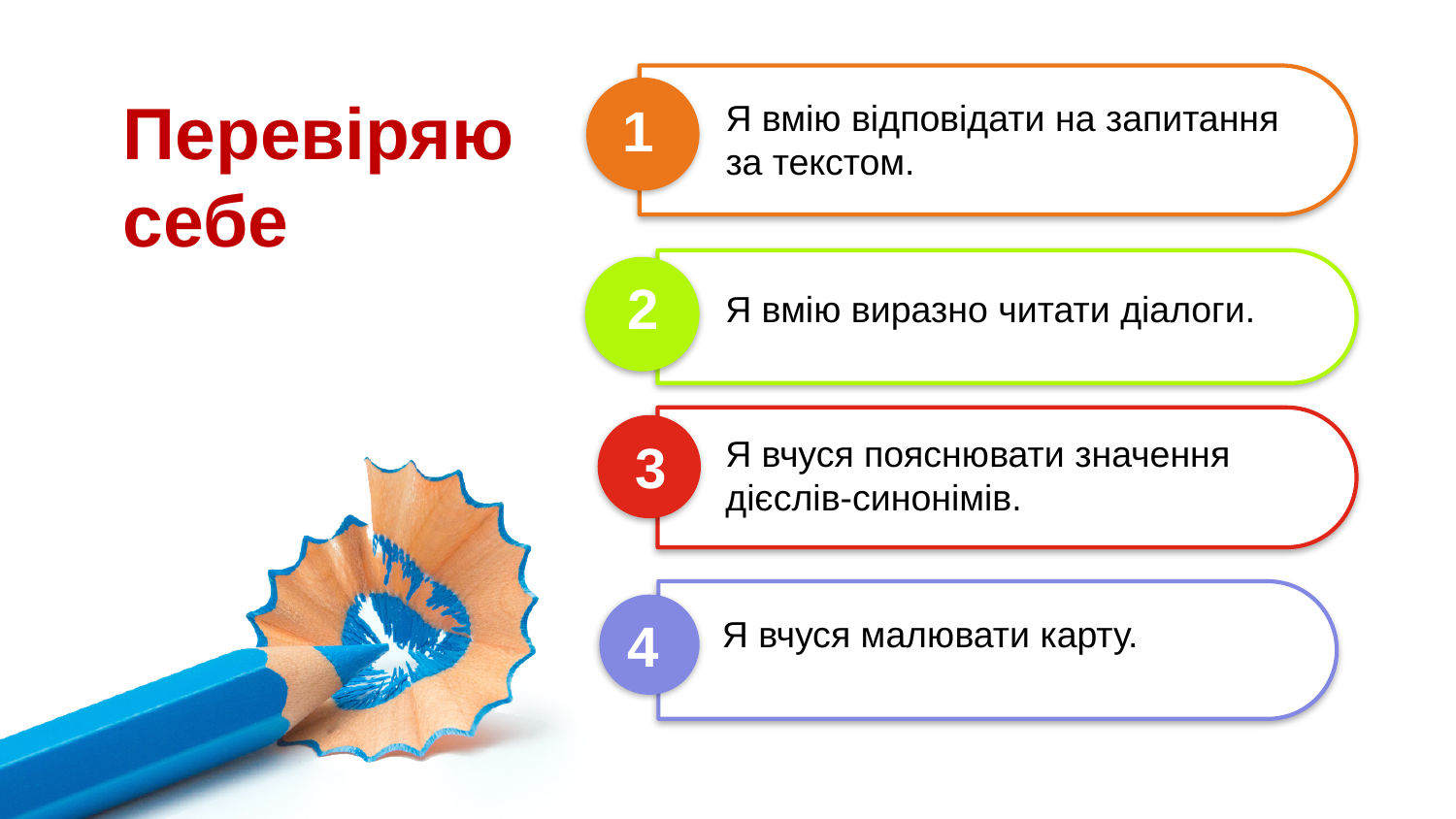

Перевіряю себе

1
Я вмію відповідати на запитання
за текстом.

2
Я вмію виразно читати діалоги.

Я вчуся пояснювати значення
дієслів-синонімів.
3

4
Я вчуся малювати карту.